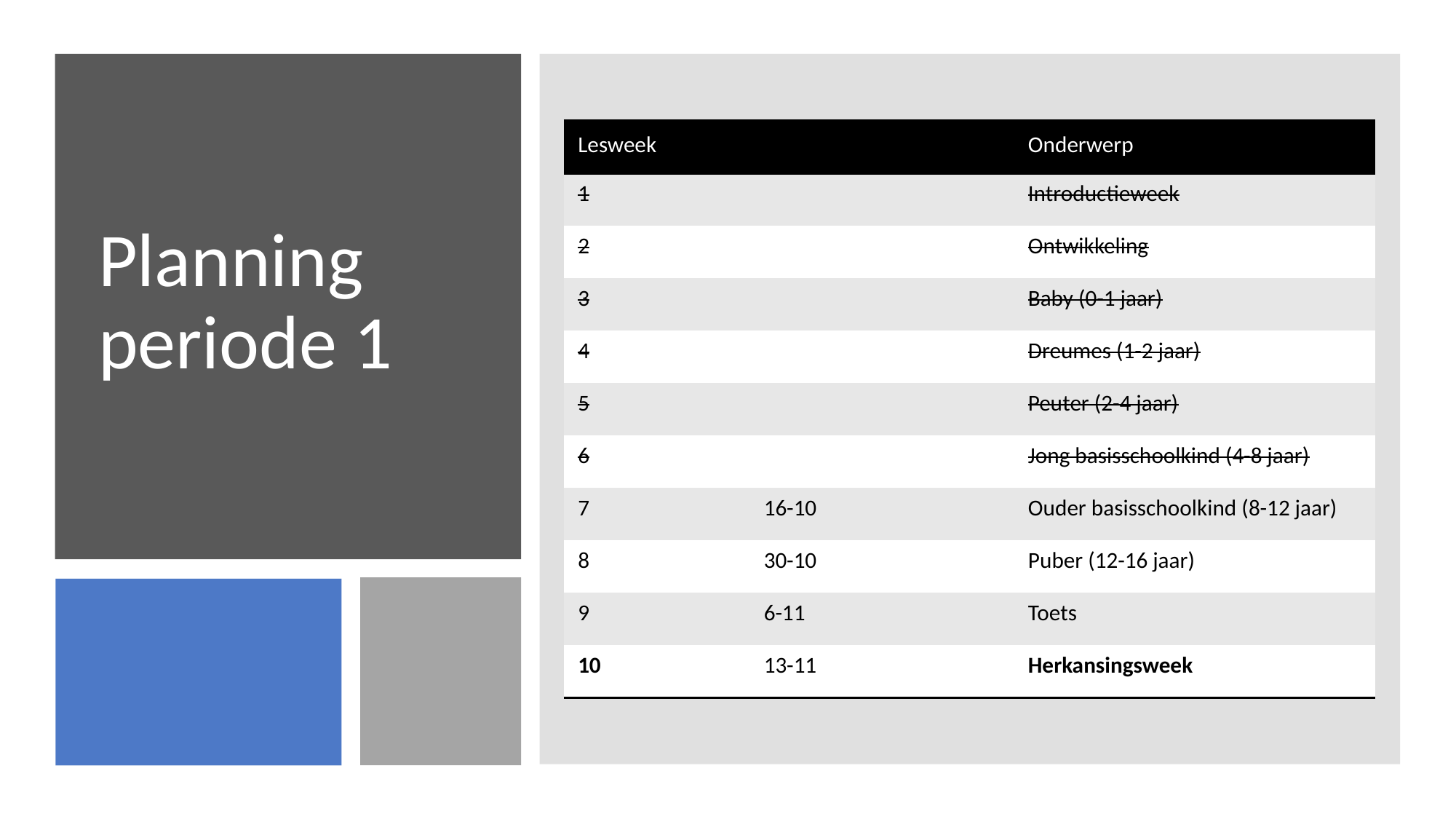

| Lesweek |  | Onderwerp |
| --- | --- | --- |
| 1 |  | Introductieweek |
| 2 |  | Ontwikkeling |
| 3 |  | Baby (0-1 jaar) |
| 4 |  | Dreumes (1-2 jaar) |
| 5 |  | Peuter (2-4 jaar) |
| 6 |  | Jong basisschoolkind (4-8 jaar) |
| 7 | 16-10 | Ouder basisschoolkind (8-12 jaar) |
| 8 | 30-10 | Puber (12-16 jaar) |
| 9 | 6-11 | Toets |
| 10 | 13-11 | Herkansingsweek |
# Planning periode 1